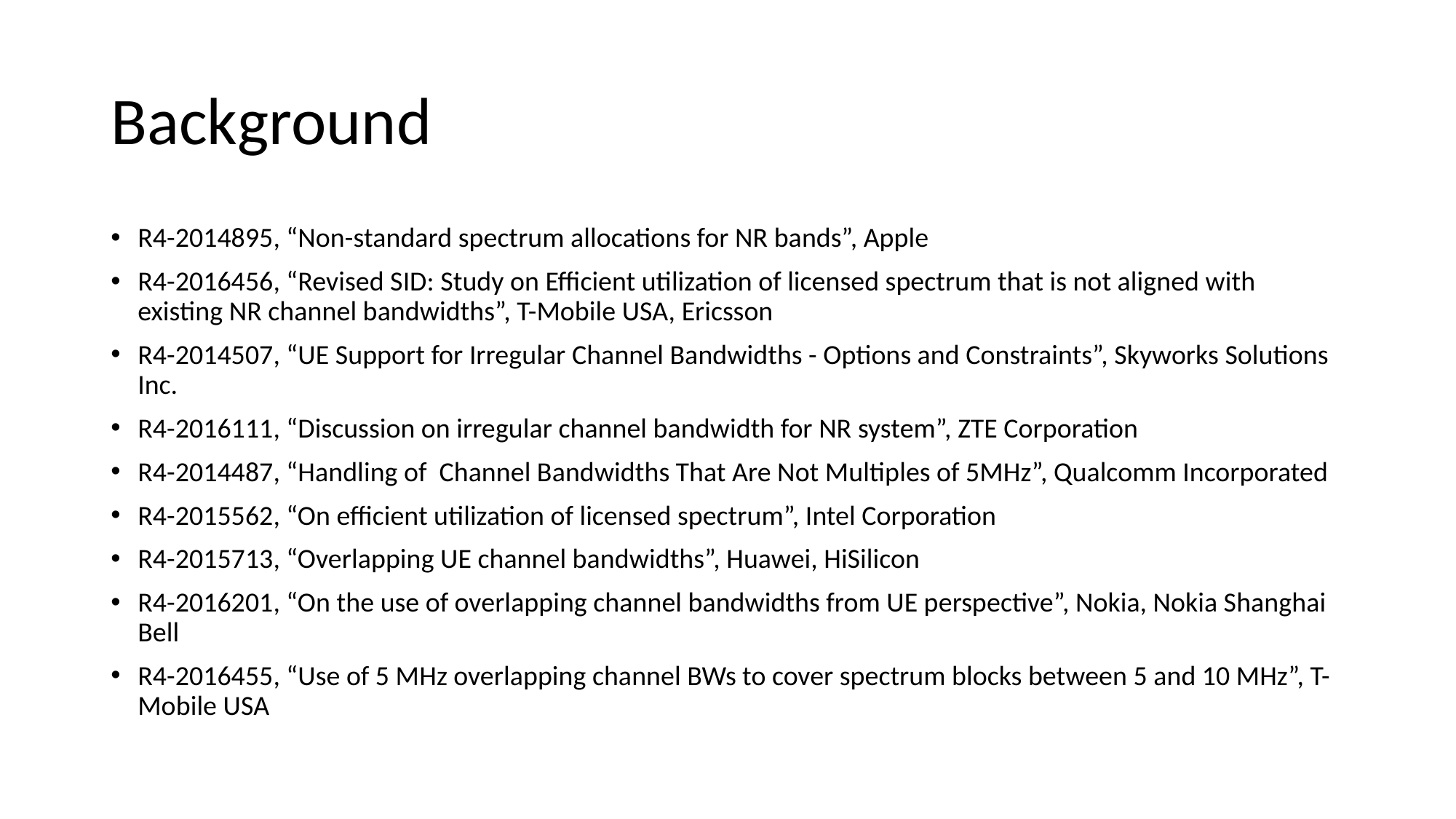

# Background
R4-2014895, “Non-standard spectrum allocations for NR bands”, Apple
R4-2016456, “Revised SID: Study on Efficient utilization of licensed spectrum that is not aligned with existing NR channel bandwidths”, T-Mobile USA, Ericsson
R4-2014507, “UE Support for Irregular Channel Bandwidths - Options and Constraints”, Skyworks Solutions Inc.
R4-2016111, “Discussion on irregular channel bandwidth for NR system”, ZTE Corporation
R4-2014487, “Handling of  Channel Bandwidths That Are Not Multiples of 5MHz”, Qualcomm Incorporated
R4-2015562, “On efficient utilization of licensed spectrum”, Intel Corporation
R4-2015713, “Overlapping UE channel bandwidths”, Huawei, HiSilicon
R4-2016201, “On the use of overlapping channel bandwidths from UE perspective”, Nokia, Nokia Shanghai Bell
R4-2016455, “Use of 5 MHz overlapping channel BWs to cover spectrum blocks between 5 and 10 MHz”, T-Mobile USA